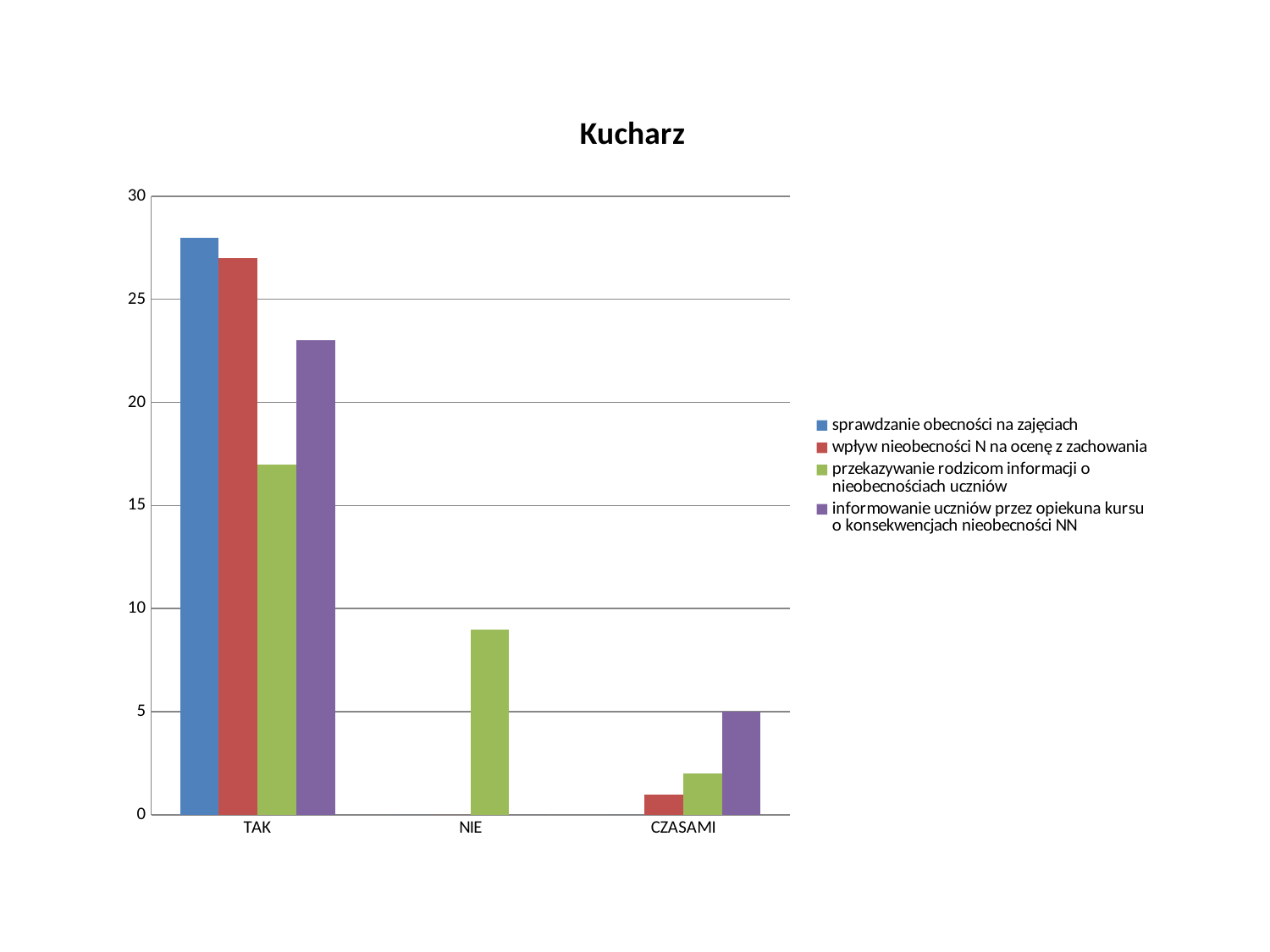

### Chart: Kucharz

| Category |  |  |  |  |
|---|---|---|---|---|
| TAK | 28.0 | 27.0 | 17.0 | 23.0 |
| NIE | 0.0 | 0.0 | 9.0 | 0.0 |
| CZASAMI | 0.0 | 1.0 | 2.0 | 5.0 |